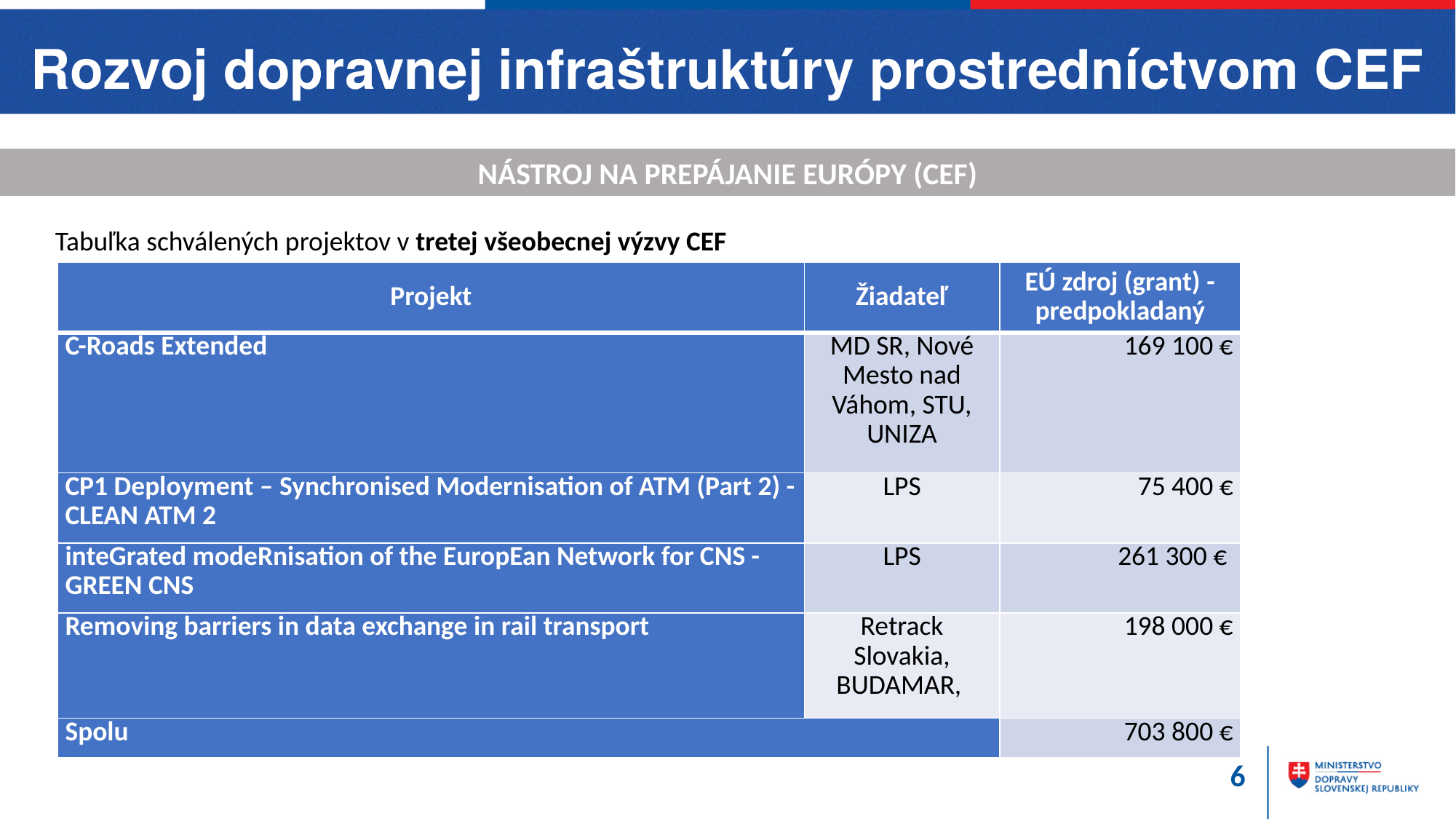

# Rozvoj dopravnej infraštruktúry prostredníctvom CEF
NÁSTROJ NA PREPÁJANIE EURÓPY (CEF)
Tabuľka schválených projektov v tretej všeobecnej výzvy CEF
| Projekt | Žiadateľ | EÚ zdroj (grant) - predpokladaný |
| --- | --- | --- |
| C-Roads Extended | MD SR, Nové Mesto nad Váhom, STU, UNIZA | 169 100 € |
| CP1 Deployment – Synchronised Modernisation of ATM (Part 2) - CLEAN ATM 2 | LPS | 75 400 € |
| inteGrated modeRnisation of the EuropEan Network for CNS - GREEN CNS | LPS | 261 300 € |
| Removing barriers in data exchange in rail transport | Retrack Slovakia, BUDAMAR, | 198 000 € |
| Spolu |  | 703 800 € |

6